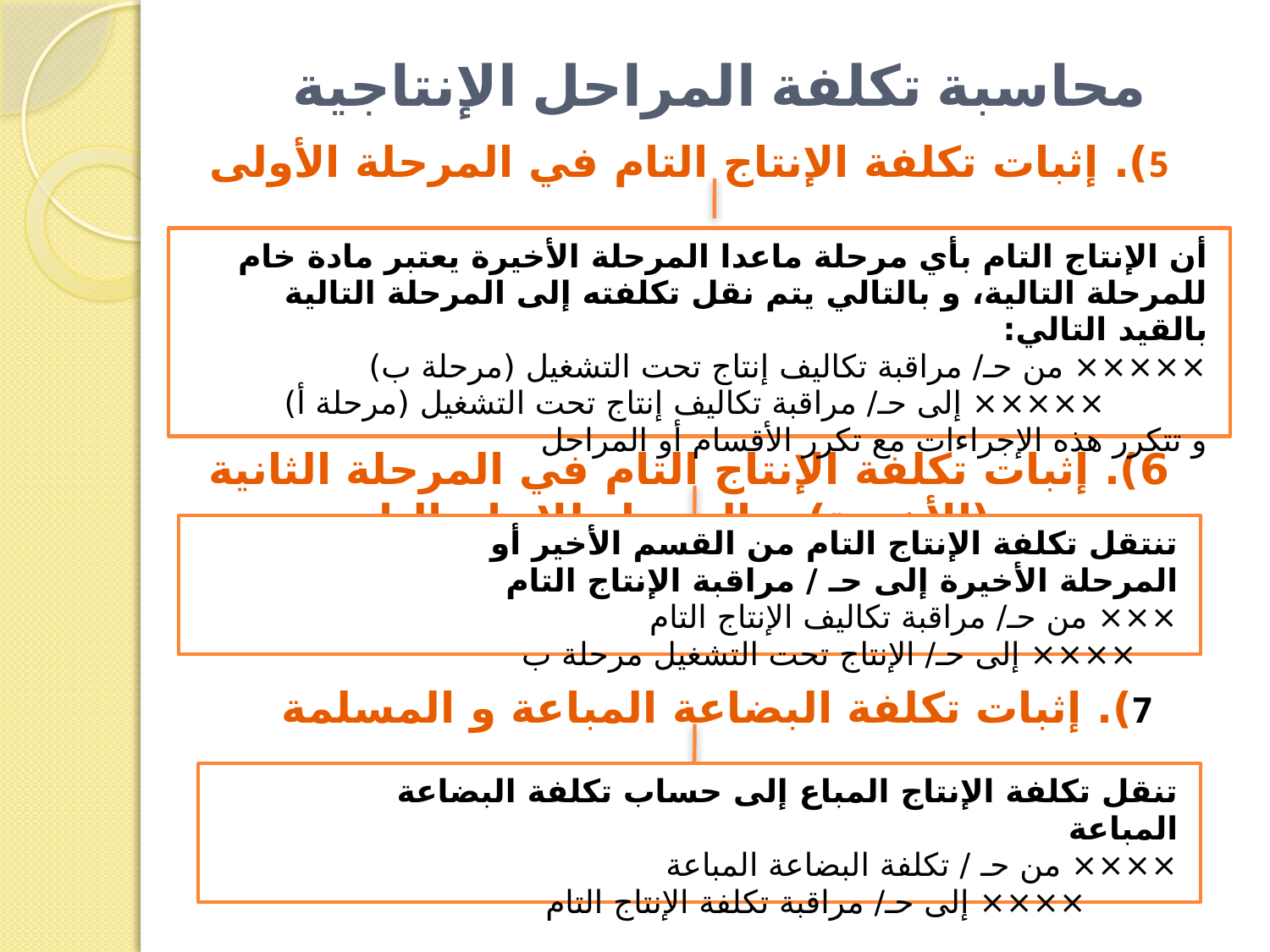

# محاسبة تكلفة المراحل الإنتاجية
5). إثبات تكلفة الإنتاج التام في المرحلة الأولى

6). إثبات تكلفة الإنتاج التام في المرحلة الثانية (الأخيرة) و المحول للإنتاج التام

| أن الإنتاج التام بأي مرحلة ماعدا المرحلة الأخيرة يعتبر مادة خام للمرحلة التالية، و بالتالي يتم نقل تكلفته إلى المرحلة التالية بالقيد التالي: ××××× من حـ/ مراقبة تكاليف إنتاج تحت التشغيل (مرحلة ب) ××××× إلى حـ/ مراقبة تكاليف إنتاج تحت التشغيل (مرحلة أ) و تتكرر هذه الإجراءات مع تكرر الأقسام أو المراحل |
| --- |

| تنتقل تكلفة الإنتاج التام من القسم الأخير أو المرحلة الأخيرة إلى حـ / مراقبة الإنتاج التام ××× من حـ/ مراقبة تكاليف الإنتاج التام ×××× إلى حـ/ الإنتاج تحت التشغيل مرحلة ب |
| --- |
7). إثبات تكلفة البضاعة المباعة و المسلمة

| تنقل تكلفة الإنتاج المباع إلى حساب تكلفة البضاعة المباعة ×××× من حـ / تكلفة البضاعة المباعة ×××× إلى حـ/ مراقبة تكلفة الإنتاج التام |
| --- |
|  |
|  |